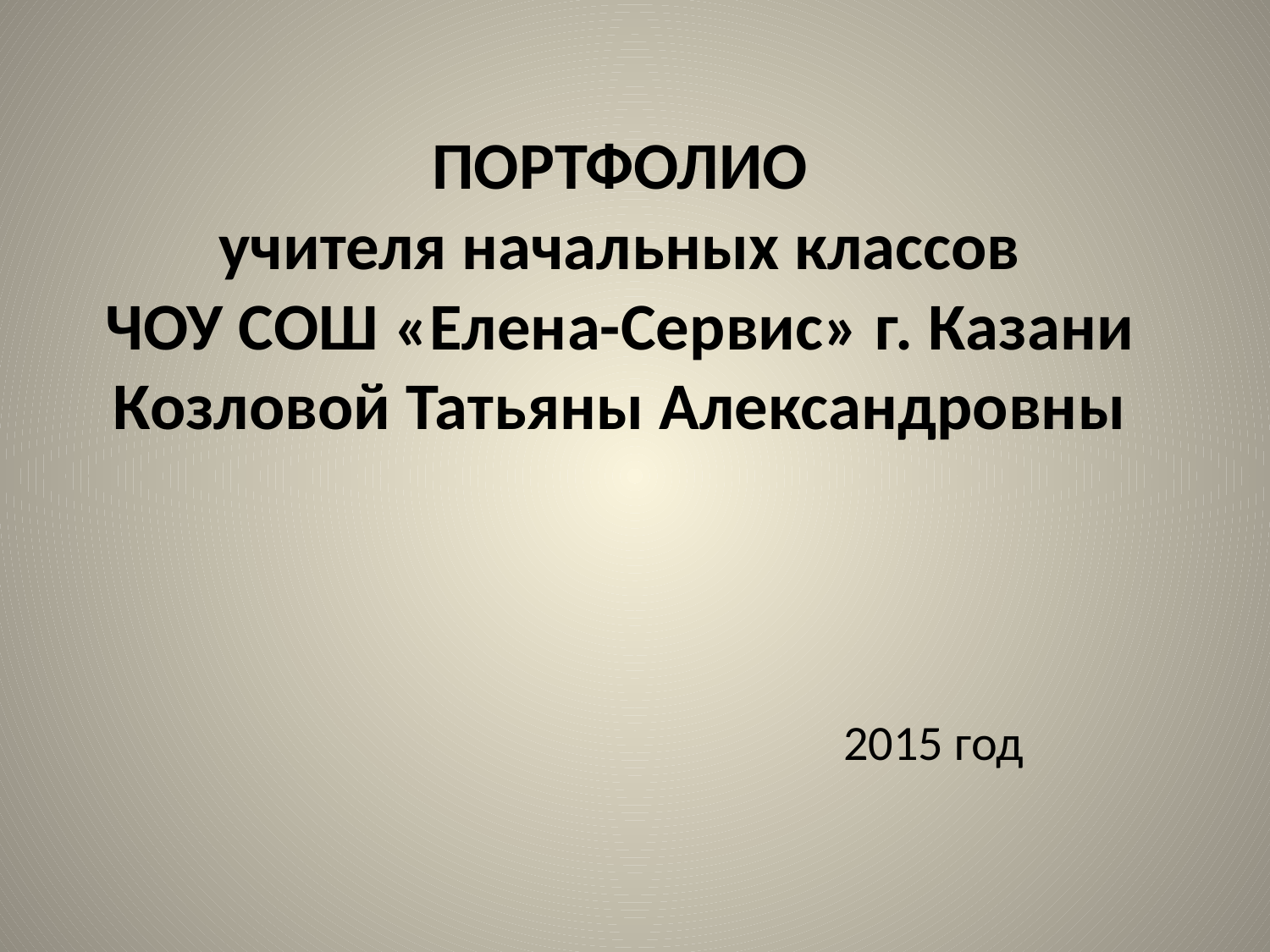

# ПОРТФОЛИО учителя начальных классов ЧОУ СОШ «Елена-Сервис» г. Казани Козловой Татьяны Александровны

                                               2015 год